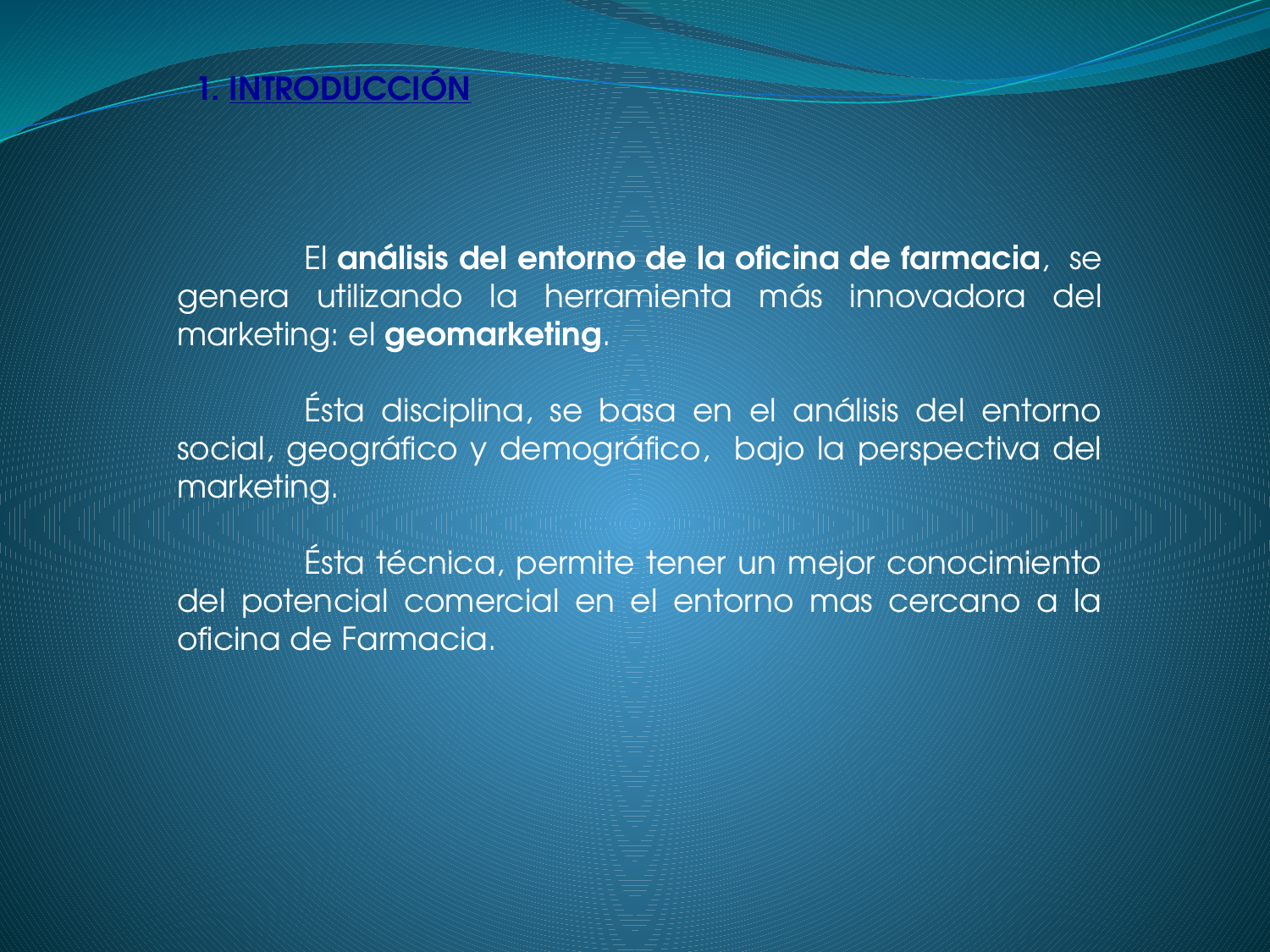

1. INTRODUCCIÓN
	El análisis del entorno de la oficina de farmacia,  se genera utilizando la herramienta más innovadora del marketing: el geomarketing.

	Ésta disciplina, se basa en el análisis del entorno social, geográfico y demográfico,  bajo la perspectiva del marketing.

	Ésta técnica, permite tener un mejor conocimiento del potencial comercial en el entorno mas cercano a la oficina de Farmacia.